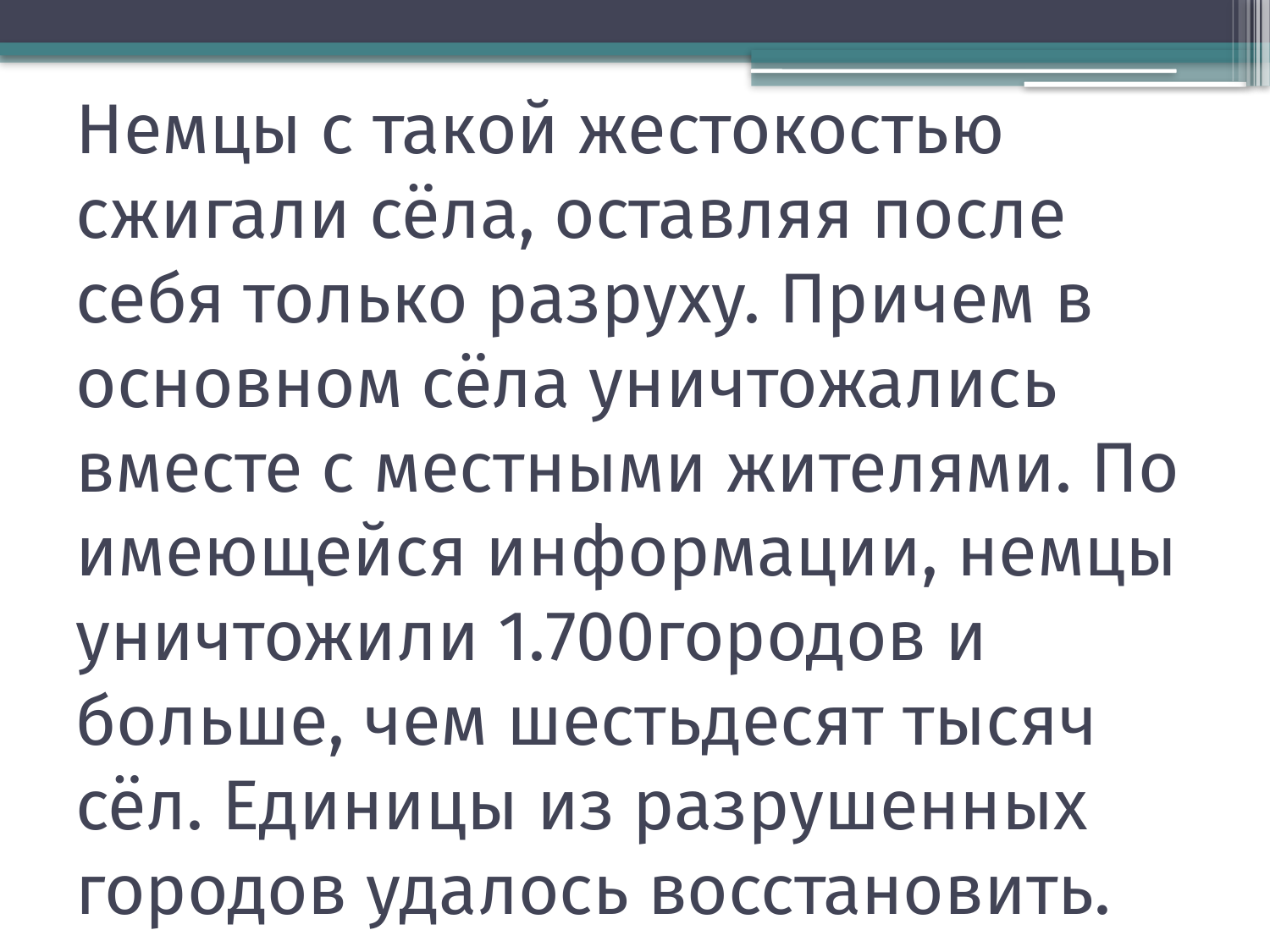

# Немцы с такой жестокостью  сжигали сёла, оставляя после себя только разруху. Причем в основном сёла уничтожались вместе с местными жителями. По имеющейся информации, немцы уничтожили 1.700городов и больше, чем шестьдесят тысяч сёл. Единицы из разрушенных городов удалось восстановить.